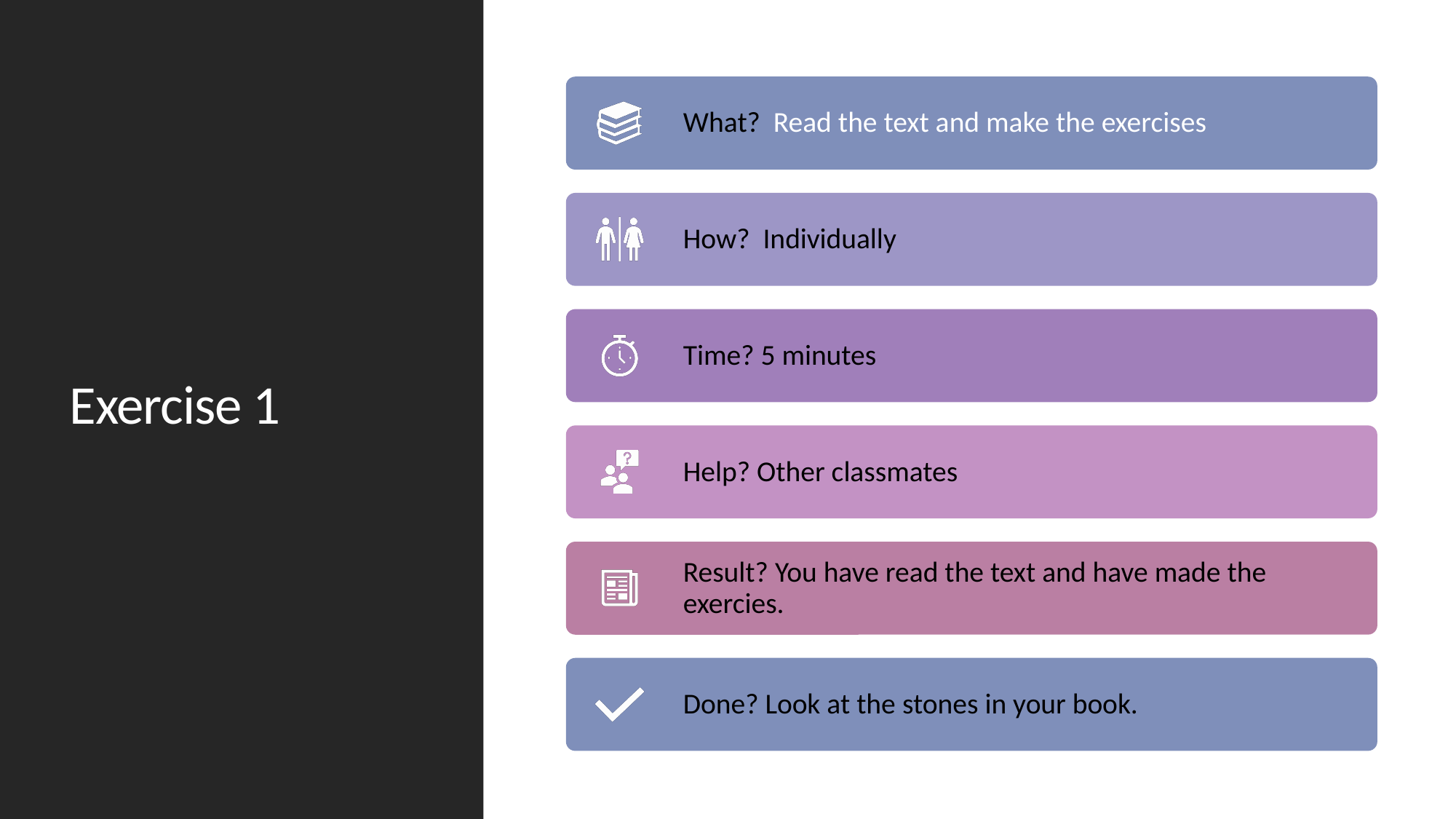

# Exercise 1
What?  Read the text and make the exercises
How?  Individually
Time? 5 minutes
Help? Other classmates
Result? You have read the text and have made the exercies.
Done? Look at the stones in your book.